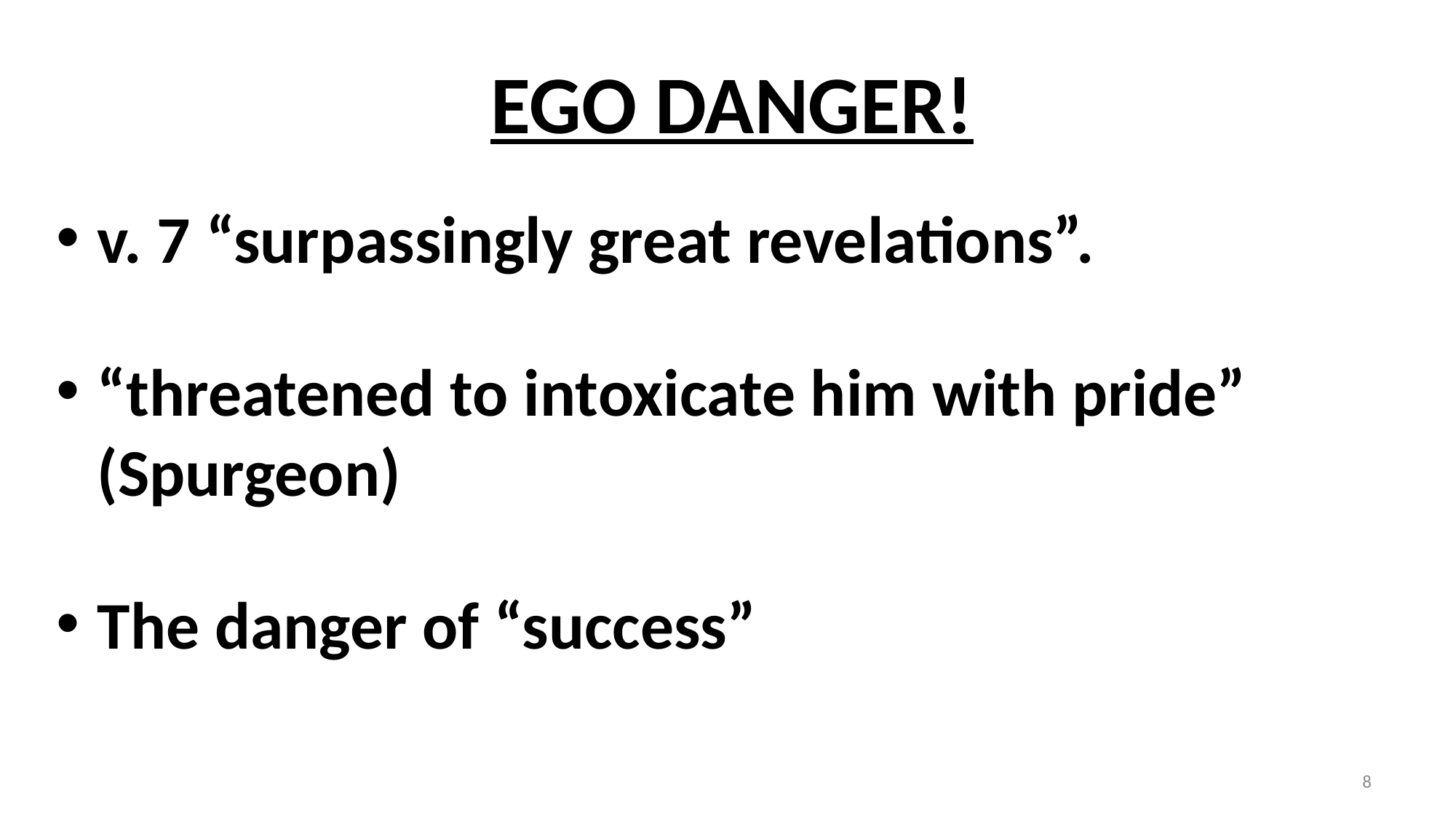

# EGO DANGER!
v. 7 “surpassingly great revelations”.

“threatened to intoxicate him with pride” (Spurgeon)

The danger of “success”
8